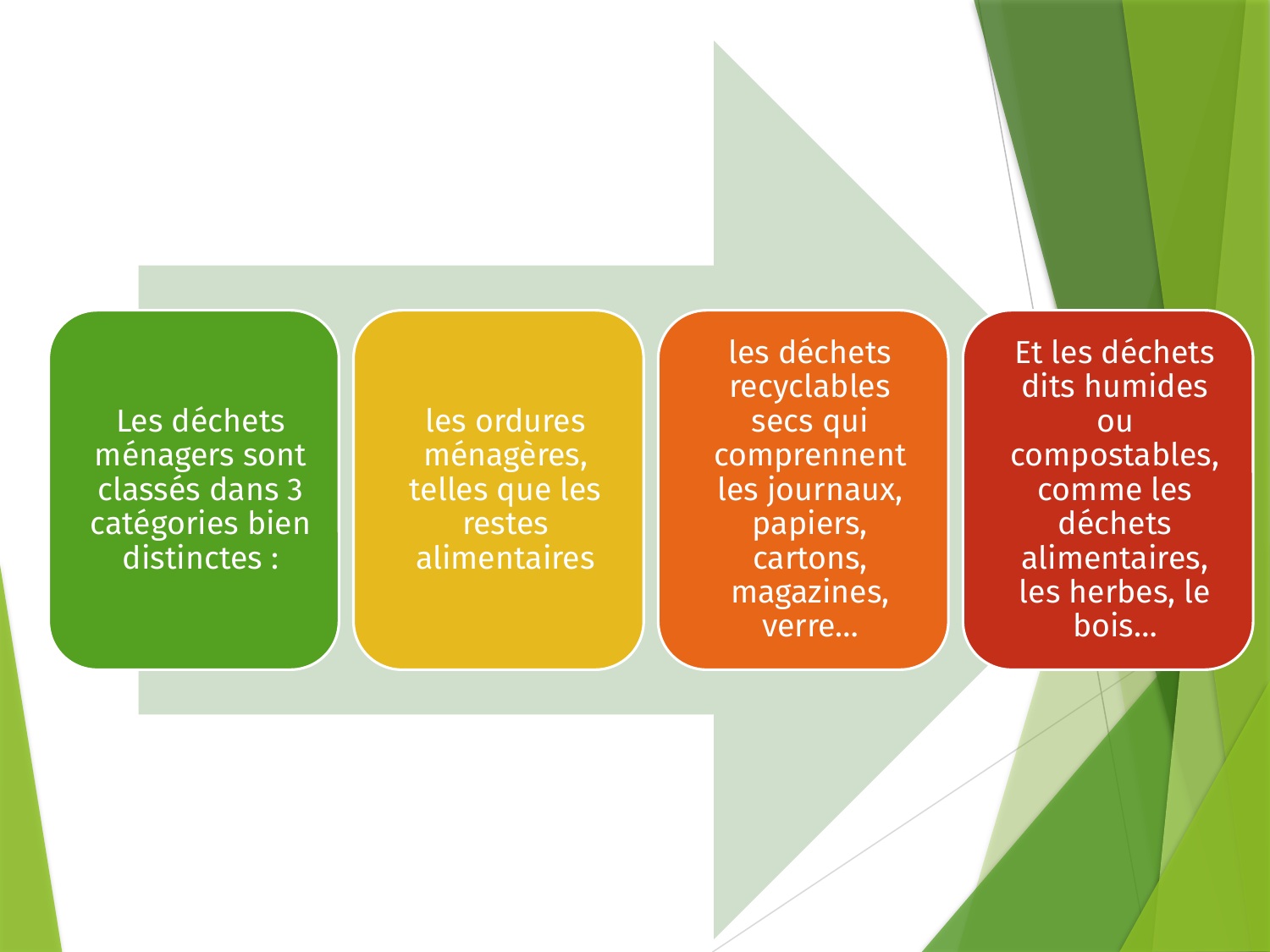

Les déchets ménagers sont classés dans 3 catégories bien distinctes :
les ordures ménagères, telles que les restes alimentaires
les déchets recyclables secs qui comprennent les journaux, papiers, cartons, magazines, verre…
Et les déchets dits humides ou compostables, comme les déchets alimentaires, les herbes, le bois…